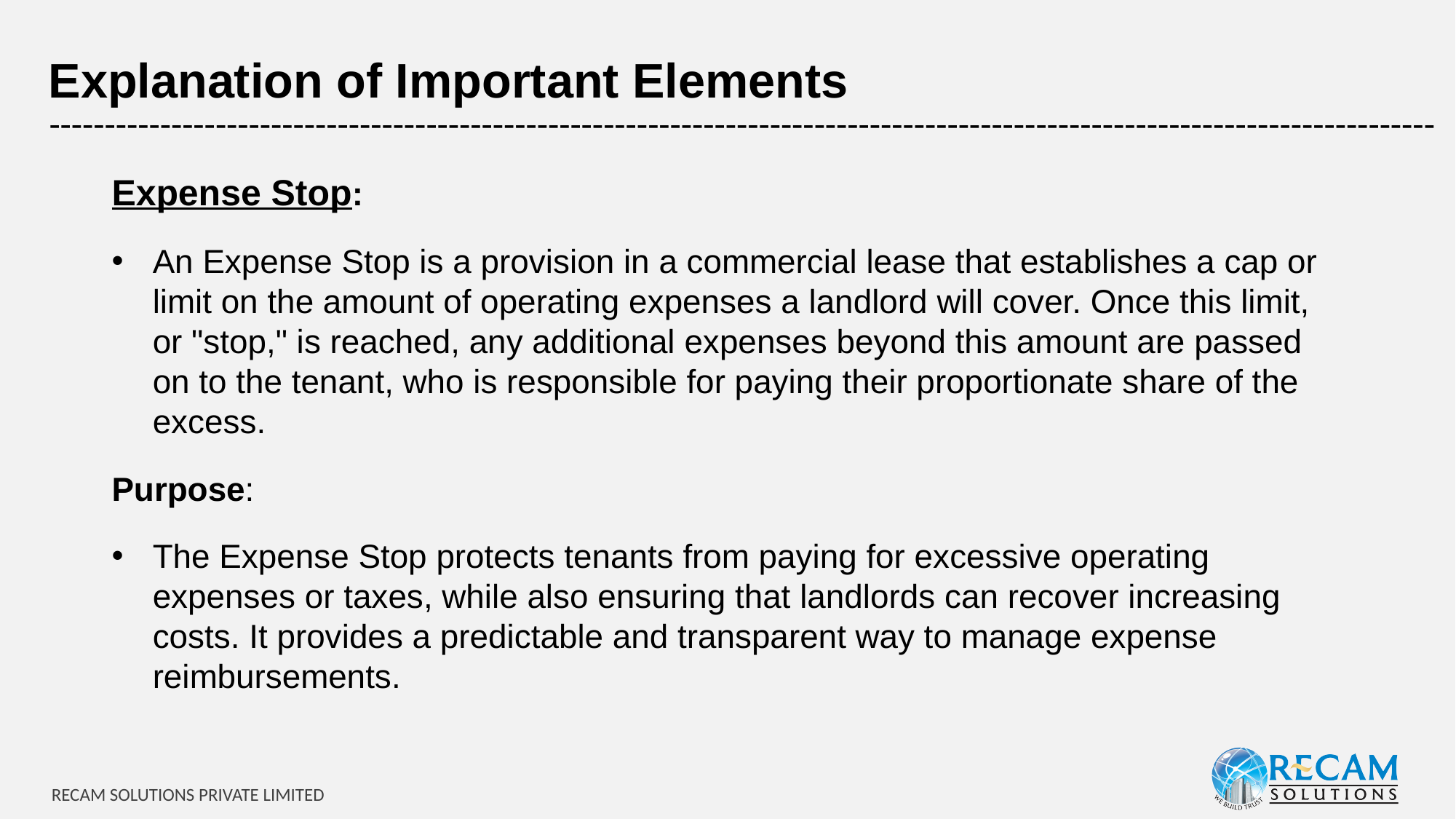

Explanation of Important Elements
-----------------------------------------------------------------------------------------------------------------------------
Expense Stop:
An Expense Stop is a provision in a commercial lease that establishes a cap or limit on the amount of operating expenses a landlord will cover. Once this limit, or "stop," is reached, any additional expenses beyond this amount are passed on to the tenant, who is responsible for paying their proportionate share of the excess.
Purpose:
The Expense Stop protects tenants from paying for excessive operating expenses or taxes, while also ensuring that landlords can recover increasing costs. It provides a predictable and transparent way to manage expense reimbursements.
RECAM SOLUTIONS PRIVATE LIMITED